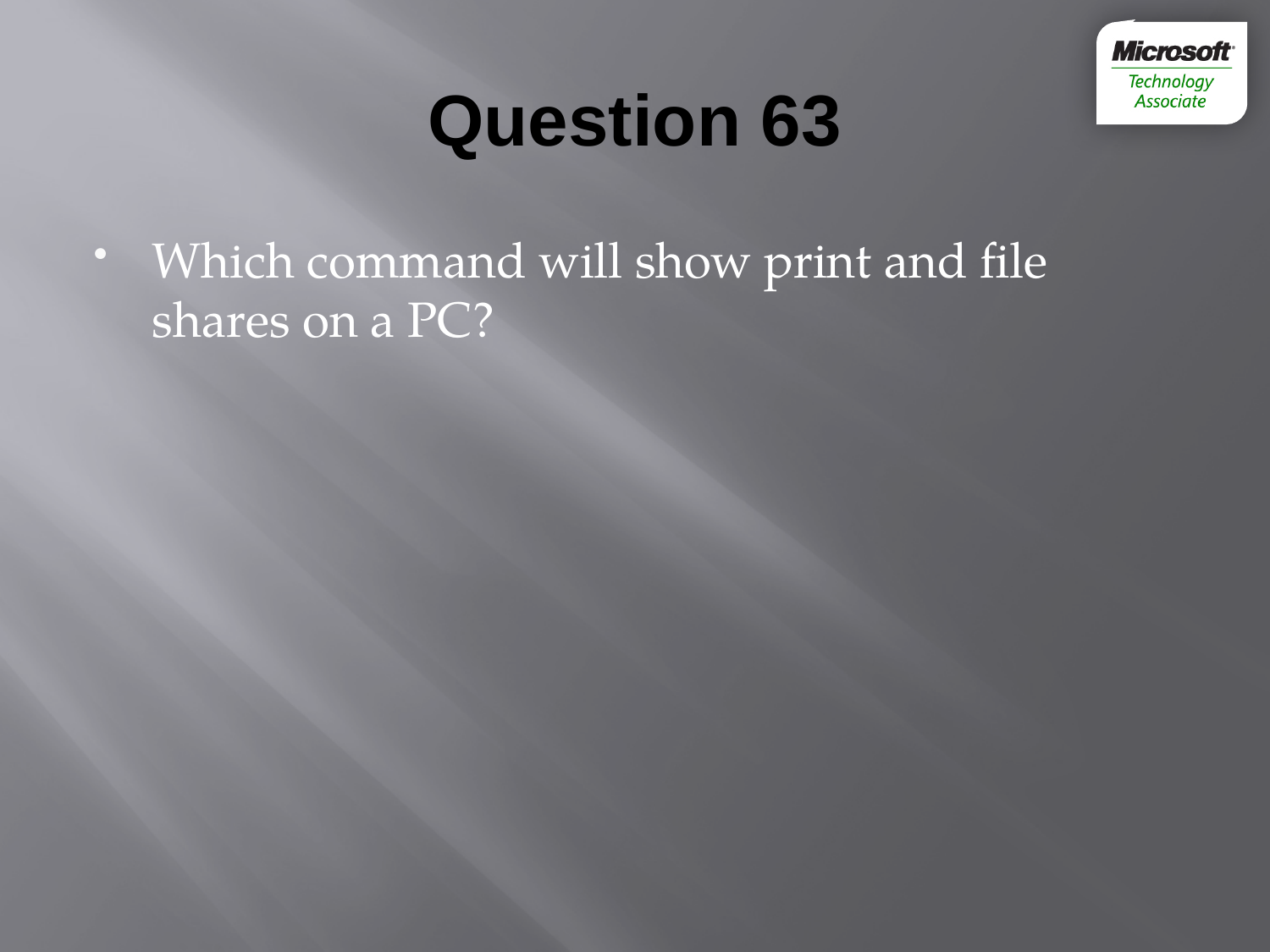

# Question 63
Which command will show print and file shares on a PC?